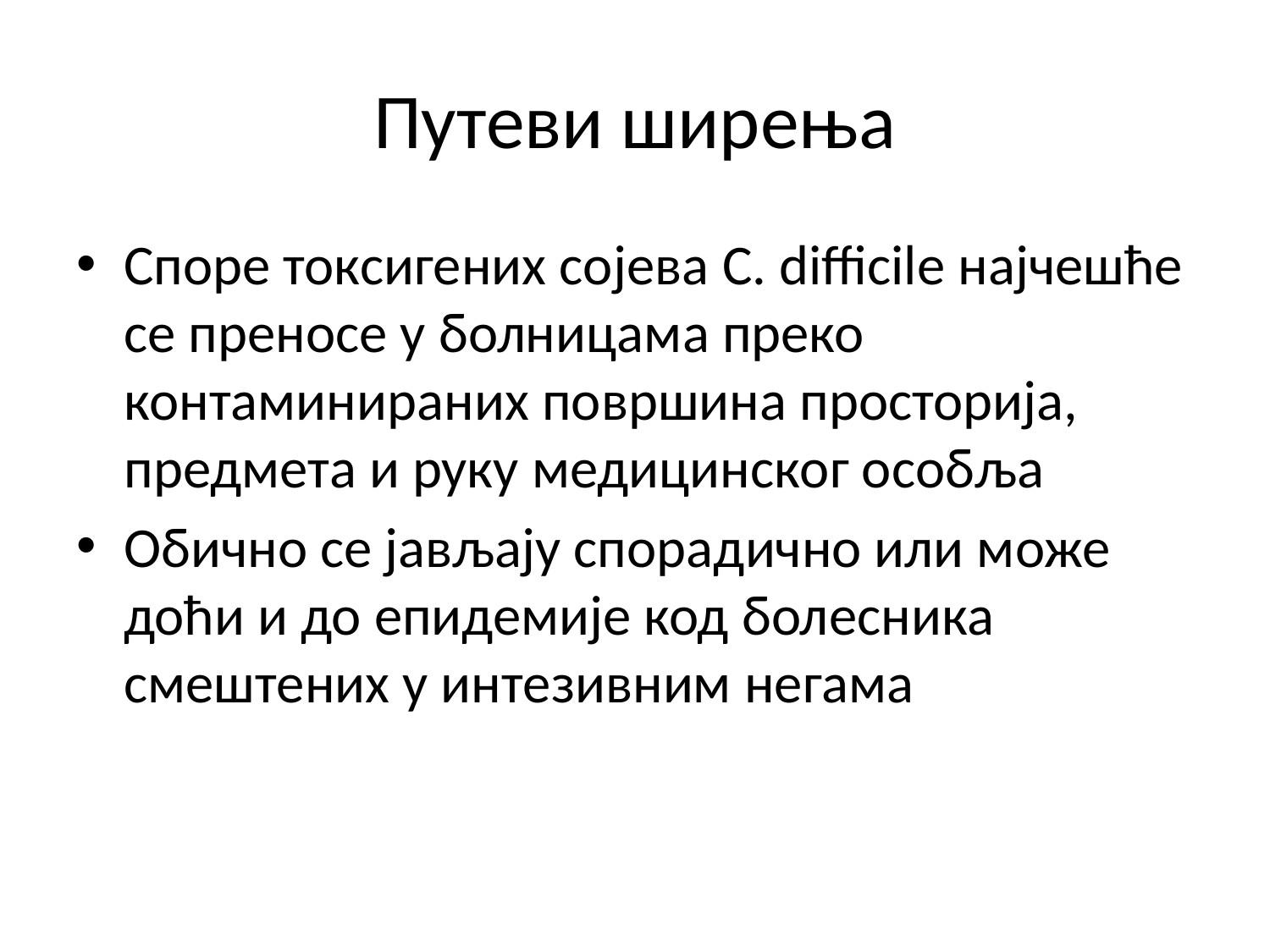

# Путеви ширења
Споре токсигених сојева C. difficile најчешће се преносе у болницама преко контаминираних површина просторија, предмета и руку медицинског особља
Обично се јављају спорадично или може доћи и до епидемије код болесника смештених у интезивним негама